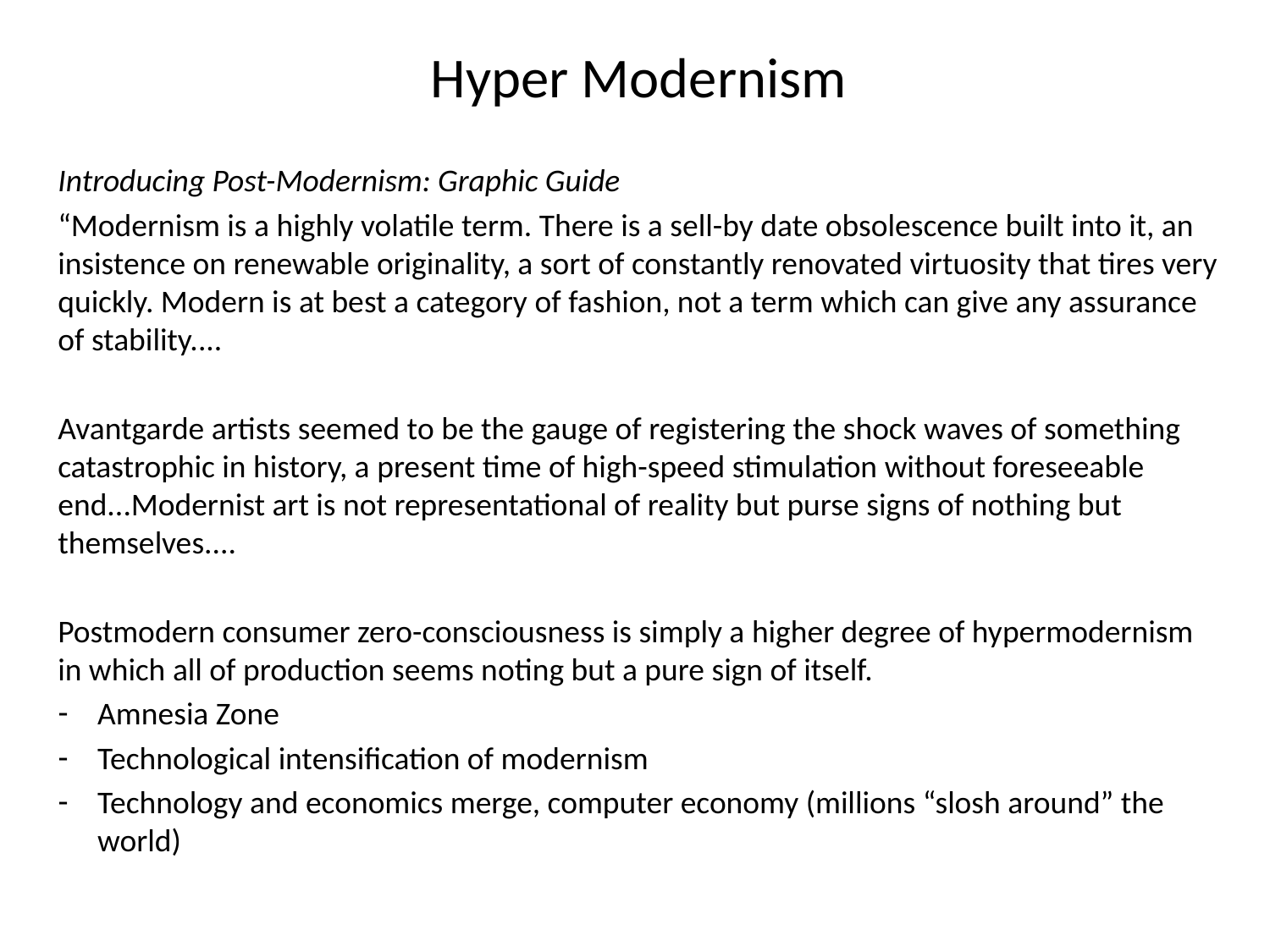

Hyper Modernism

Introducing Post-Modernism: Graphic Guide
“Modernism is a highly volatile term. There is a sell-by date obsolescence built into it, an insistence on renewable originality, a sort of constantly renovated virtuosity that tires very quickly. Modern is at best a category of fashion, not a term which can give any assurance of stability....

Avantgarde artists seemed to be the gauge of registering the shock waves of something catastrophic in history, a present time of high-speed stimulation without foreseeable end...Modernist art is not representational of reality but purse signs of nothing but themselves....

Postmodern consumer zero-consciousness is simply a higher degree of hypermodernism in which all of production seems noting but a pure sign of itself.
Amnesia Zone
Technological intensification of modernism
Technology and economics merge, computer economy (millions “slosh around” the world)